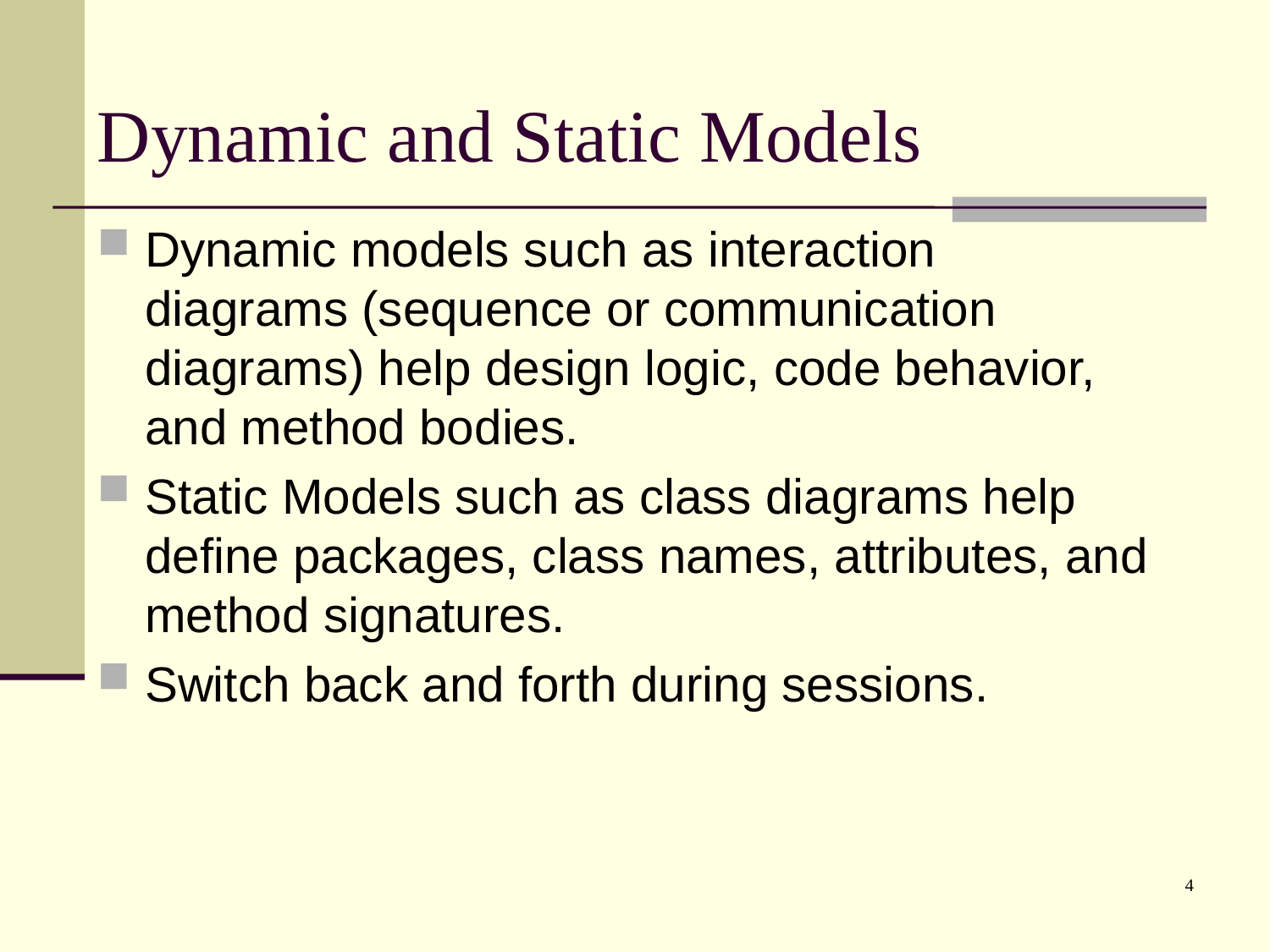

# Dynamic and Static Models
Dynamic models such as interaction diagrams (sequence or communication diagrams) help design logic, code behavior, and method bodies.
Static Models such as class diagrams help define packages, class names, attributes, and method signatures.
Switch back and forth during sessions.
4